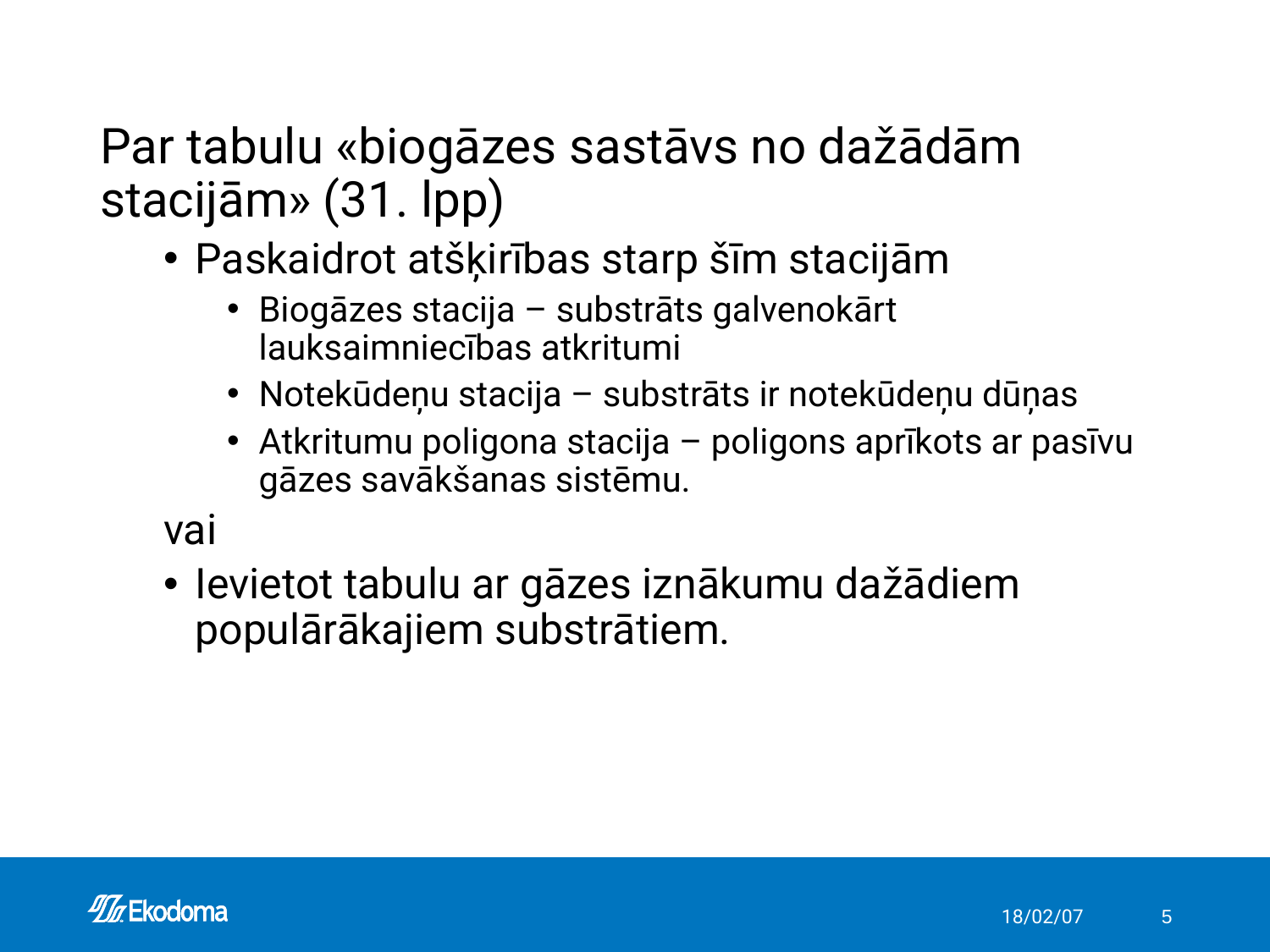

Par tabulu «biogāzes sastāvs no dažādām stacijām» (31. lpp)
Paskaidrot atšķirības starp šīm stacijām
Biogāzes stacija – substrāts galvenokārt lauksaimniecības atkritumi
Notekūdeņu stacija – substrāts ir notekūdeņu dūņas
Atkritumu poligona stacija – poligons aprīkots ar pasīvu gāzes savākšanas sistēmu.
vai
Ievietot tabulu ar gāzes iznākumu dažādiem populārākajiem substrātiem.
18/02/07
5